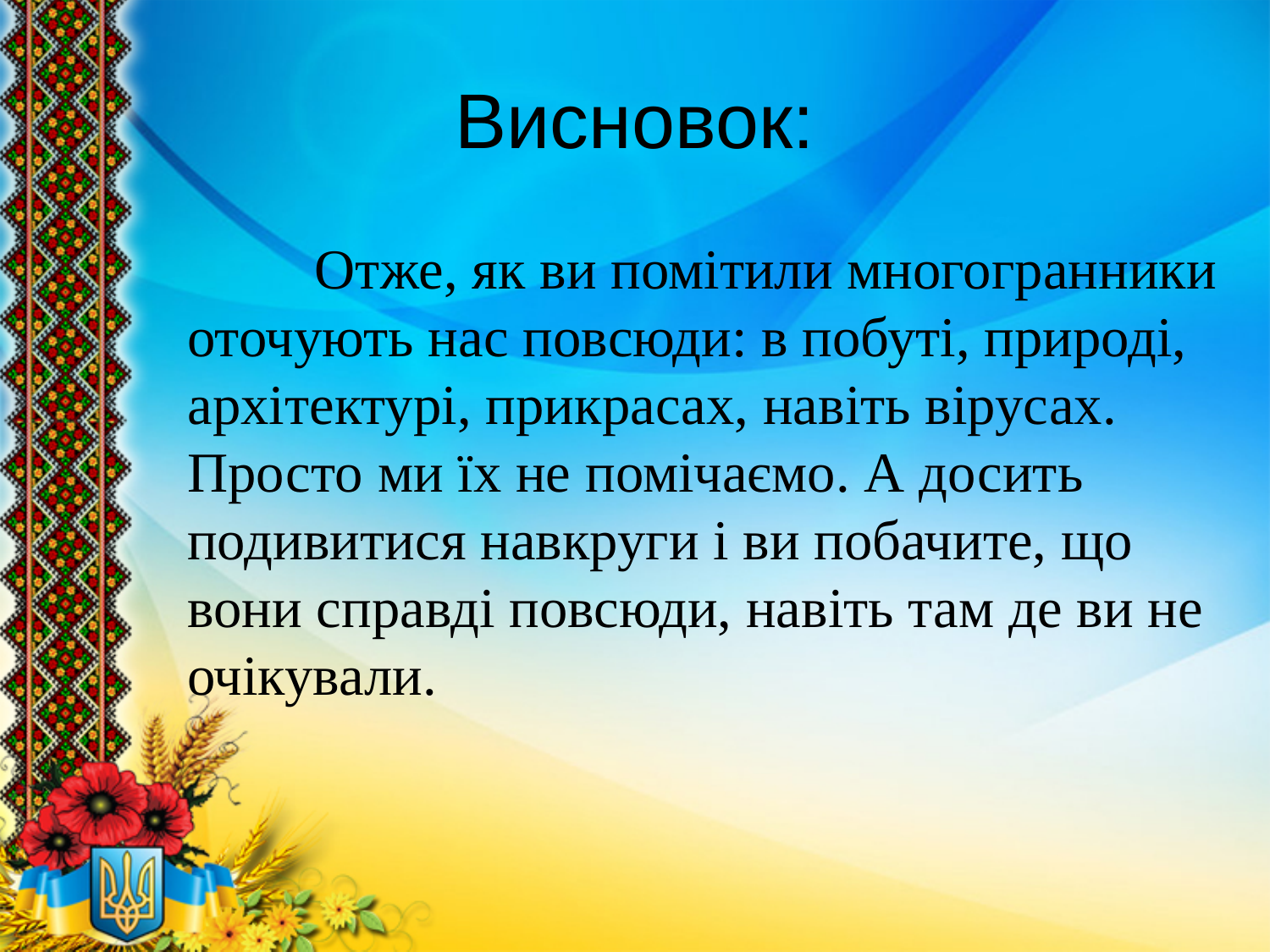

# Висновок:
		Отже, як ви помітили многогранники оточують нас повсюди: в побуті, природі, архітектурі, прикрасах, навіть вірусах. Просто ми їх не помічаємо. А досить подивитися навкруги і ви побачите, що вони справді повсюди, навіть там де ви не очікували.